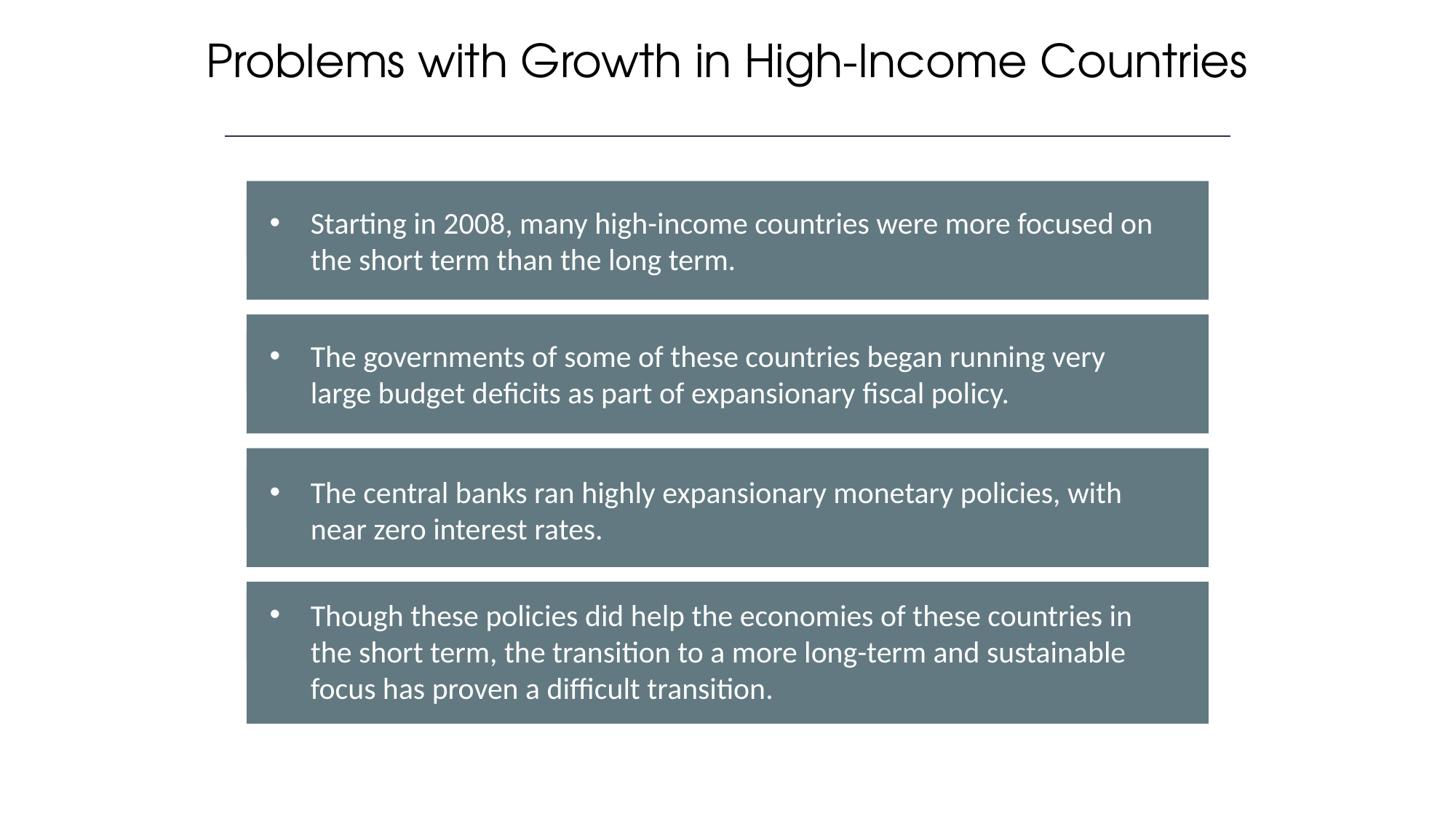

Problems with Growth in High-Income Countries
HAWKES LEARNING

Starting in 2008, many high-income countries were more focused on the short term than the long term.

The governments of some of these countries began running very large budget deficits as part of expansionary fiscal policy.

The central banks ran highly expansionary monetary policies, with near zero interest rates.
The CPI is subject to two types of bias: substitution bias and quality/new goods bias.

Though these policies did help the economies of these countries in the short term, the transition to a more long-term and sustainable focus has proven a difficult transition.
Both substitution bias and quality/new goods bias tend to overstate the negative impact of inflation on consumers.